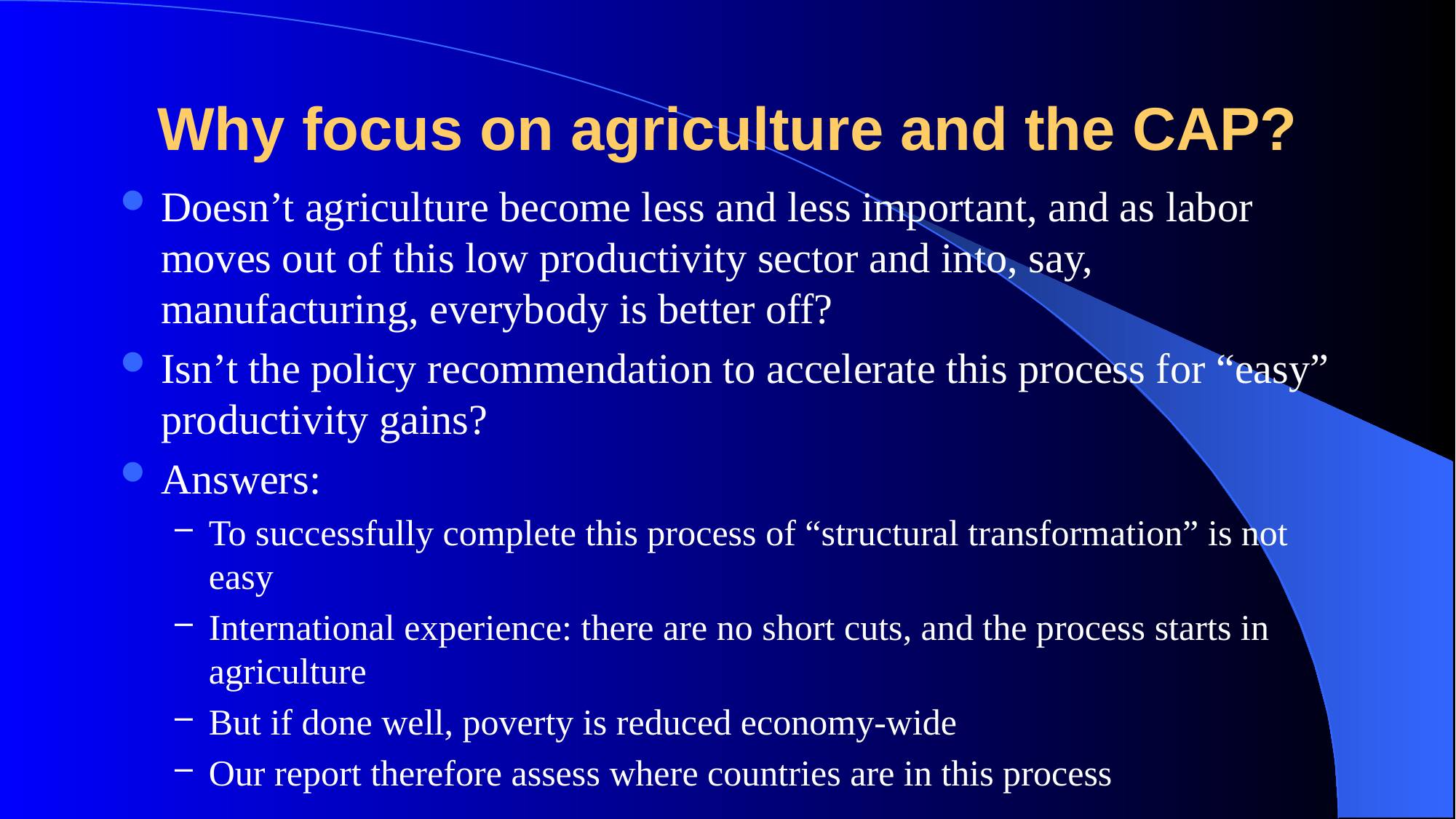

# Why focus on agriculture and the CAP?
Doesn’t agriculture become less and less important, and as labor moves out of this low productivity sector and into, say, manufacturing, everybody is better off?
Isn’t the policy recommendation to accelerate this process for “easy” productivity gains?
Answers:
To successfully complete this process of “structural transformation” is not easy
International experience: there are no short cuts, and the process starts in agriculture
But if done well, poverty is reduced economy-wide
Our report therefore assess where countries are in this process